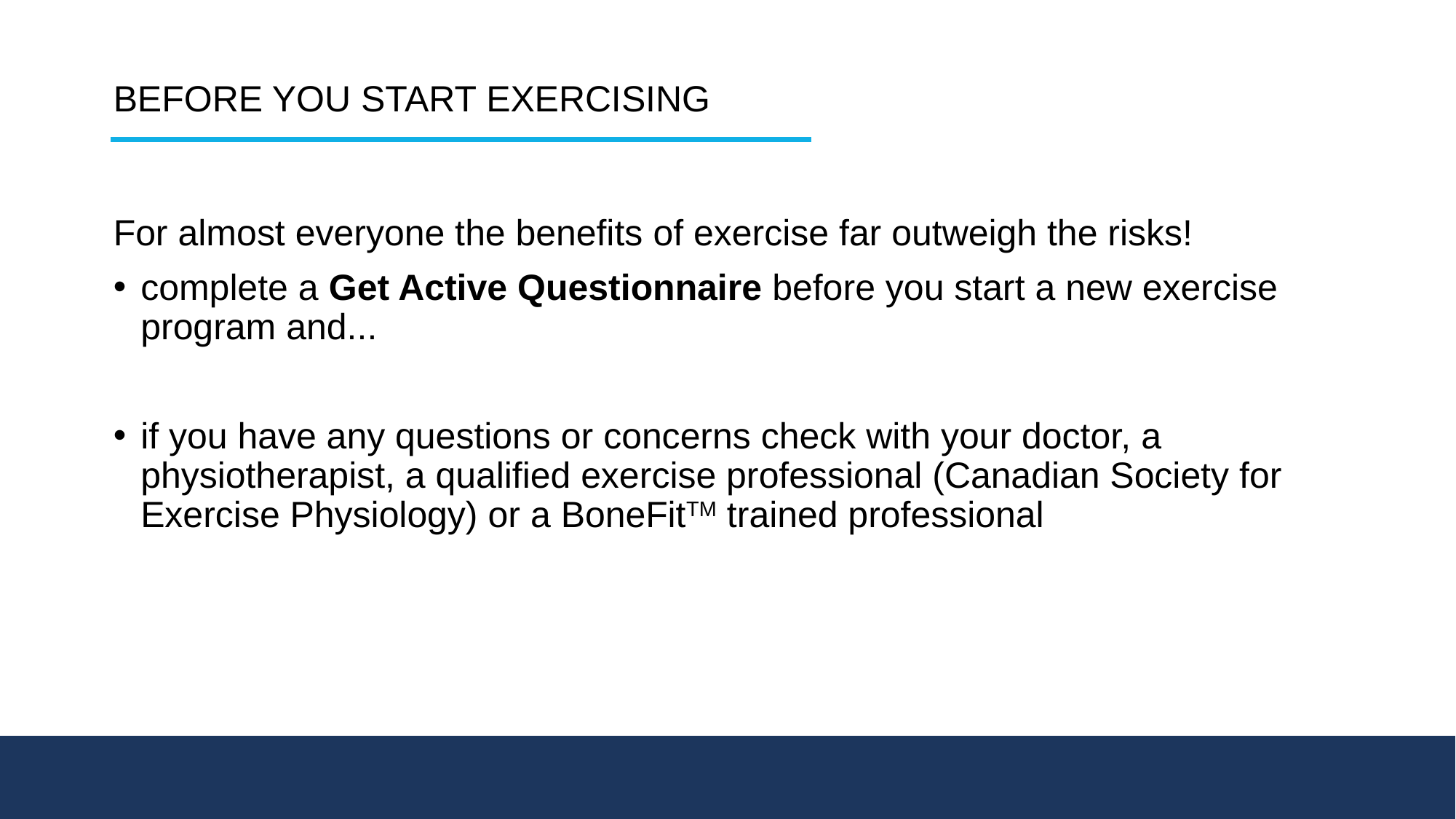

# Before You Start Exercising
For almost everyone the benefits of exercise far outweigh the risks!
complete a Get Active Questionnaire before you start a new exercise program and...

if you have any questions or concerns check with your doctor, a physiotherapist, a qualified exercise professional (Canadian Society for Exercise Physiology) or a BoneFitTM trained professional